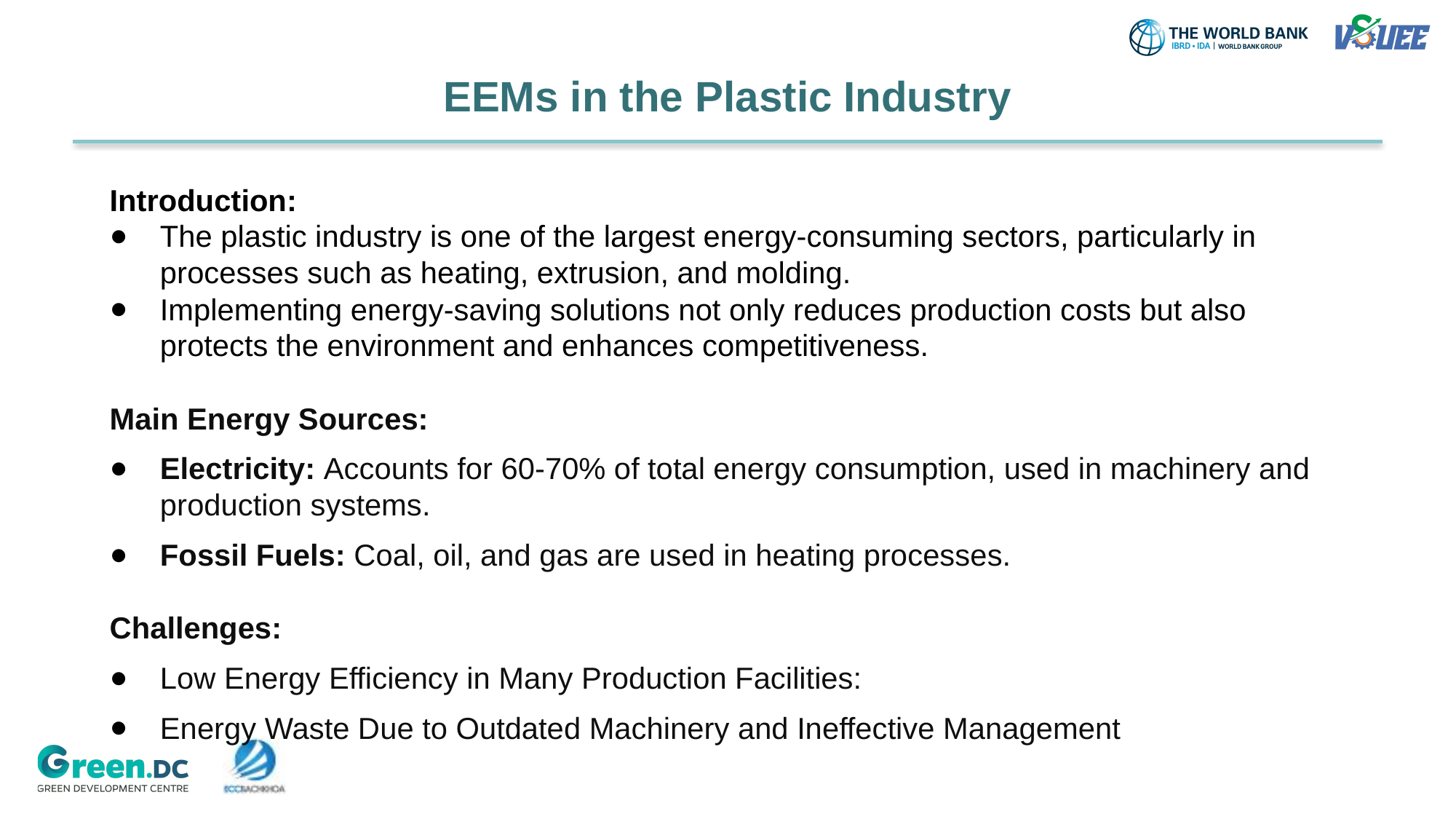

# EEMs in the Plastic Industry
Introduction:
The plastic industry is one of the largest energy-consuming sectors, particularly in processes such as heating, extrusion, and molding.
Implementing energy-saving solutions not only reduces production costs but also protects the environment and enhances competitiveness.

Main Energy Sources:
Electricity: Accounts for 60-70% of total energy consumption, used in machinery and production systems.
Fossil Fuels: Coal, oil, and gas are used in heating processes.
Challenges:
Low Energy Efficiency in Many Production Facilities:
Energy Waste Due to Outdated Machinery and Ineffective Management